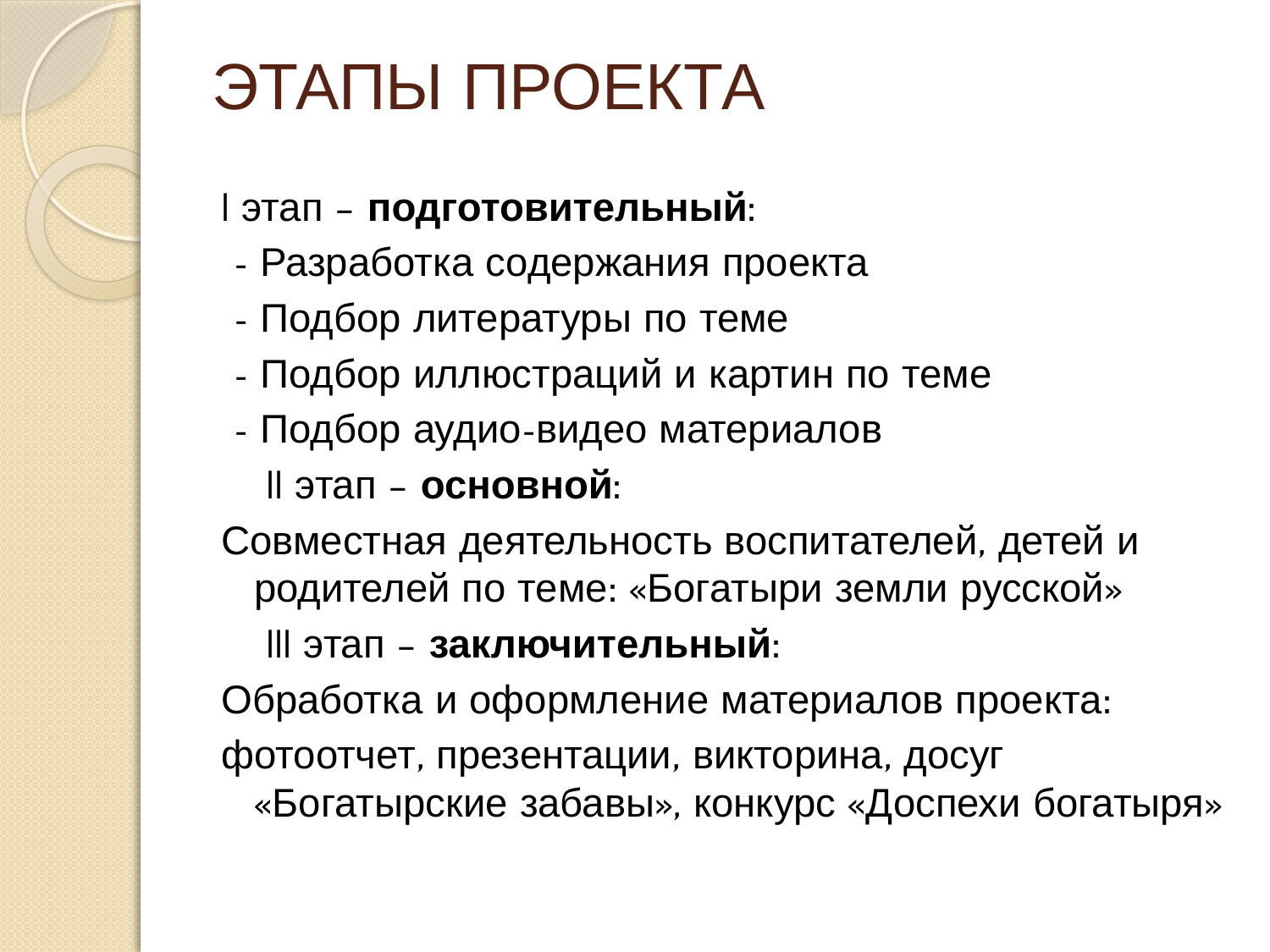

# ЭТАПЫ ПРОЕКТА

I этап – подготовительный:
 - Разработка содержания проекта
 - Подбор литературы по теме
 - Подбор иллюстраций и картин по теме
 - Подбор аудио-видео материалов
	 II этап – основной:
Совместная деятельность воспитателей, детей и родителей по теме: «Богатыри земли русской»
	 III этап – заключительный:
Обработка и оформление материалов проекта:
фотоотчет, презентации, викторина, досуг «Богатырские забавы», конкурс «Доспехи богатыря»